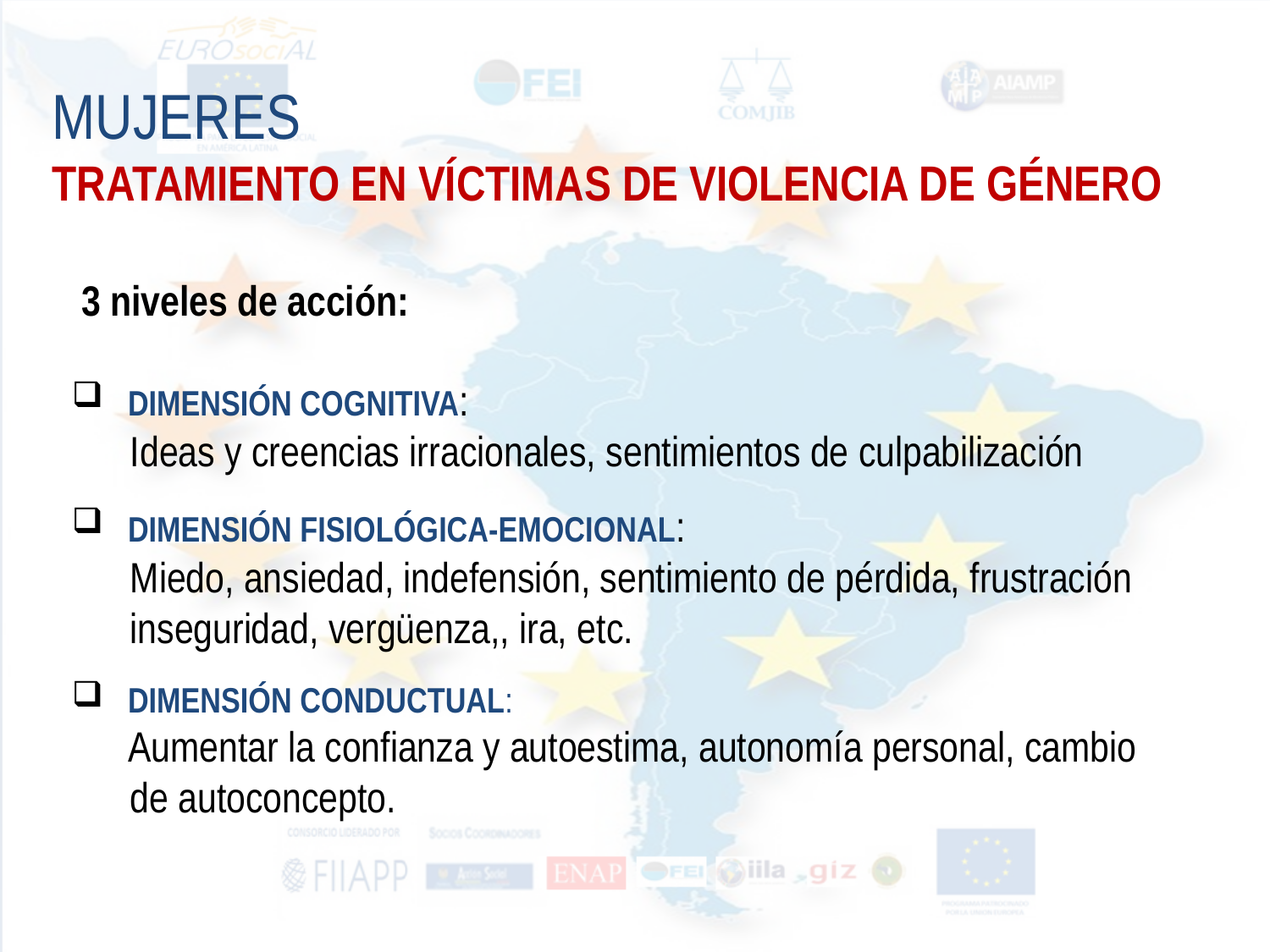

MUJERES
TRATAMIENTO EN VÍCTIMAS DE VIOLENCIA DE GÉNERO
  3 niveles de acción:
   DIMENSIÓN COGNITIVA:
      Ideas y creencias irracionales, sentimientos de culpabilización

   DIMENSIÓN FISIOLÓGICA-EMOCIONAL:
      Miedo, ansiedad, indefensión, sentimiento de pérdida, frustración
      inseguridad, vergüenza,, ira, etc.

   DIMENSIÓN CONDUCTUAL:
       Aumentar la confianza y autoestima, autonomía personal, cambio
      de autoconcepto.